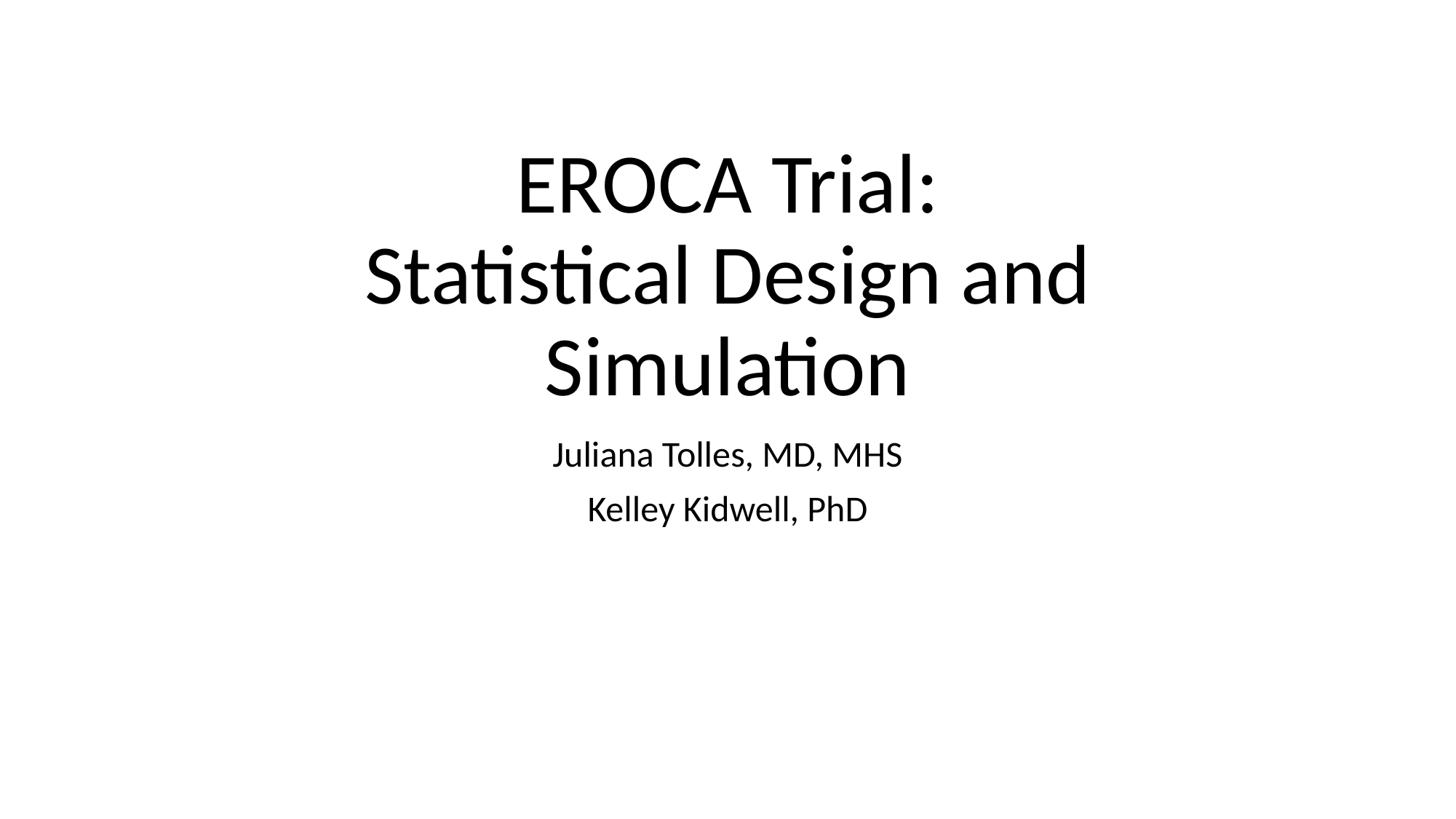

# EROCA Trial: Statistical Design and Simulation
Juliana Tolles, MD, MHS
Kelley Kidwell, PhD